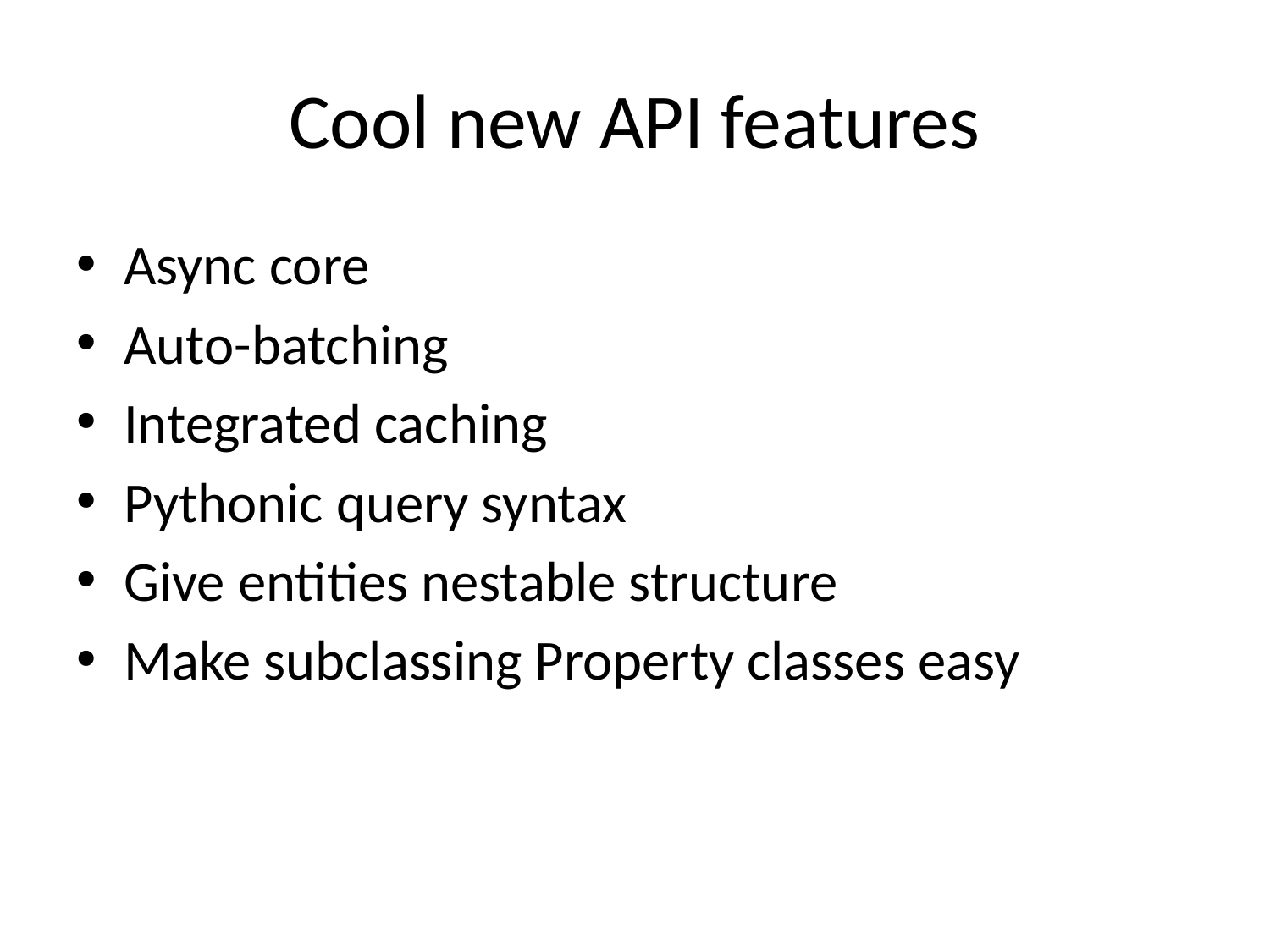

# Cool new API features
Async core
Auto-batching
Integrated caching
Pythonic query syntax
Give entities nestable structure
Make subclassing Property classes easy